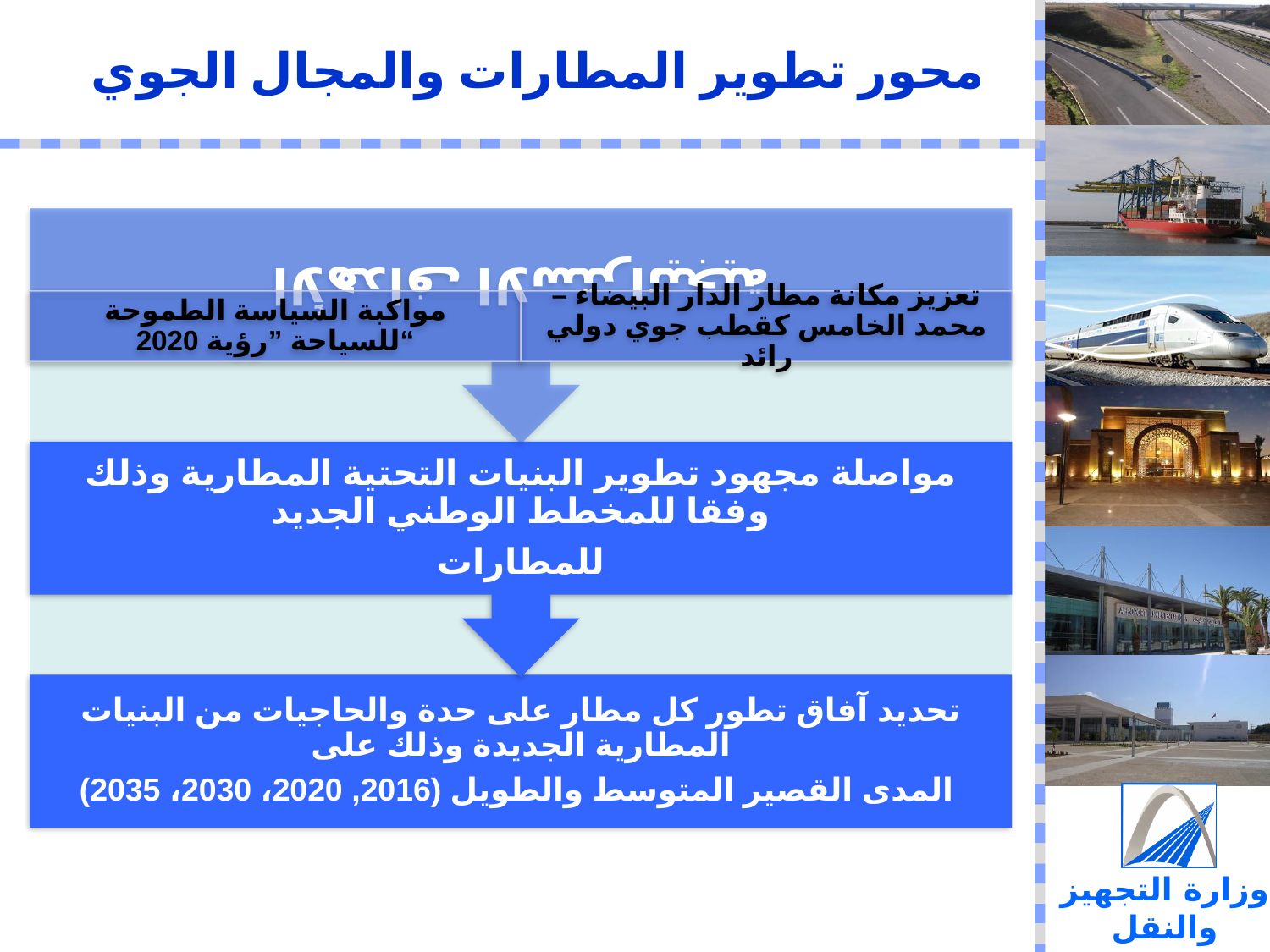

محور تطوير المطارات والمجال الجوي

تحديد آفاق تطور كل مطار على حدة والحاجيات من البنيات المطارية الجديدة وذلك على
 المدى القصير المتوسط والطويل (2016, 2020، 2030، 2035)
مواصلة مجهود تطوير البنيات التحتية المطارية وذلك وفقا للمخطط الوطني الجديد
 للمطارات
الأهداف الاستراتيجية
مواكبة السياسة الطموحة للسياحة ”رؤية 2020“
تعزيز مكانة مطار الدار البيضاء – محمد الخامس كقطب جوي دولي رائد